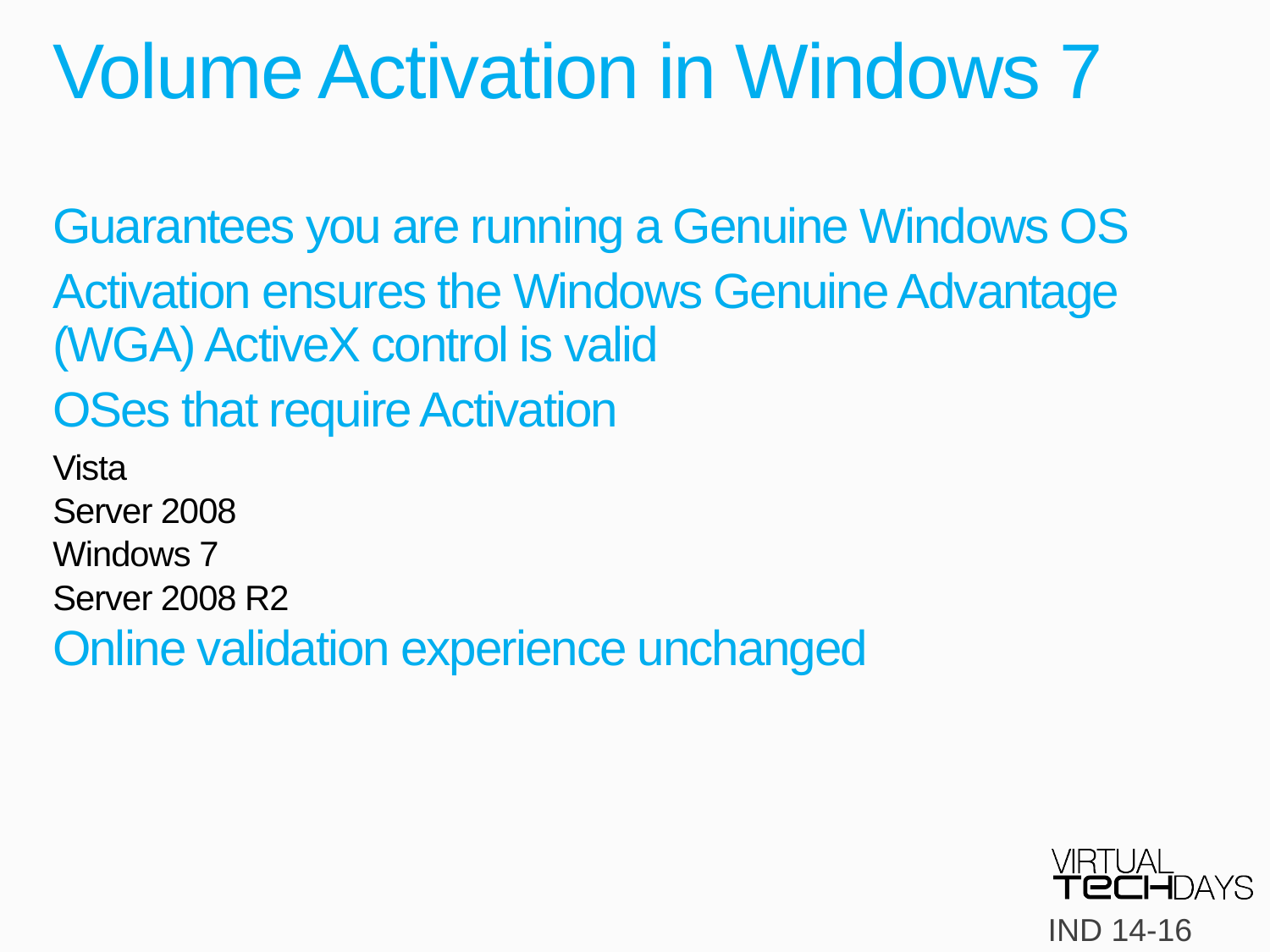

# Volume Activation in Windows 7
Guarantees you are running a Genuine Windows OS
Activation ensures the Windows Genuine Advantage (WGA) ActiveX control is valid
OSes that require Activation
Vista
Server 2008
Windows 7
Server 2008 R2
Online validation experience unchanged